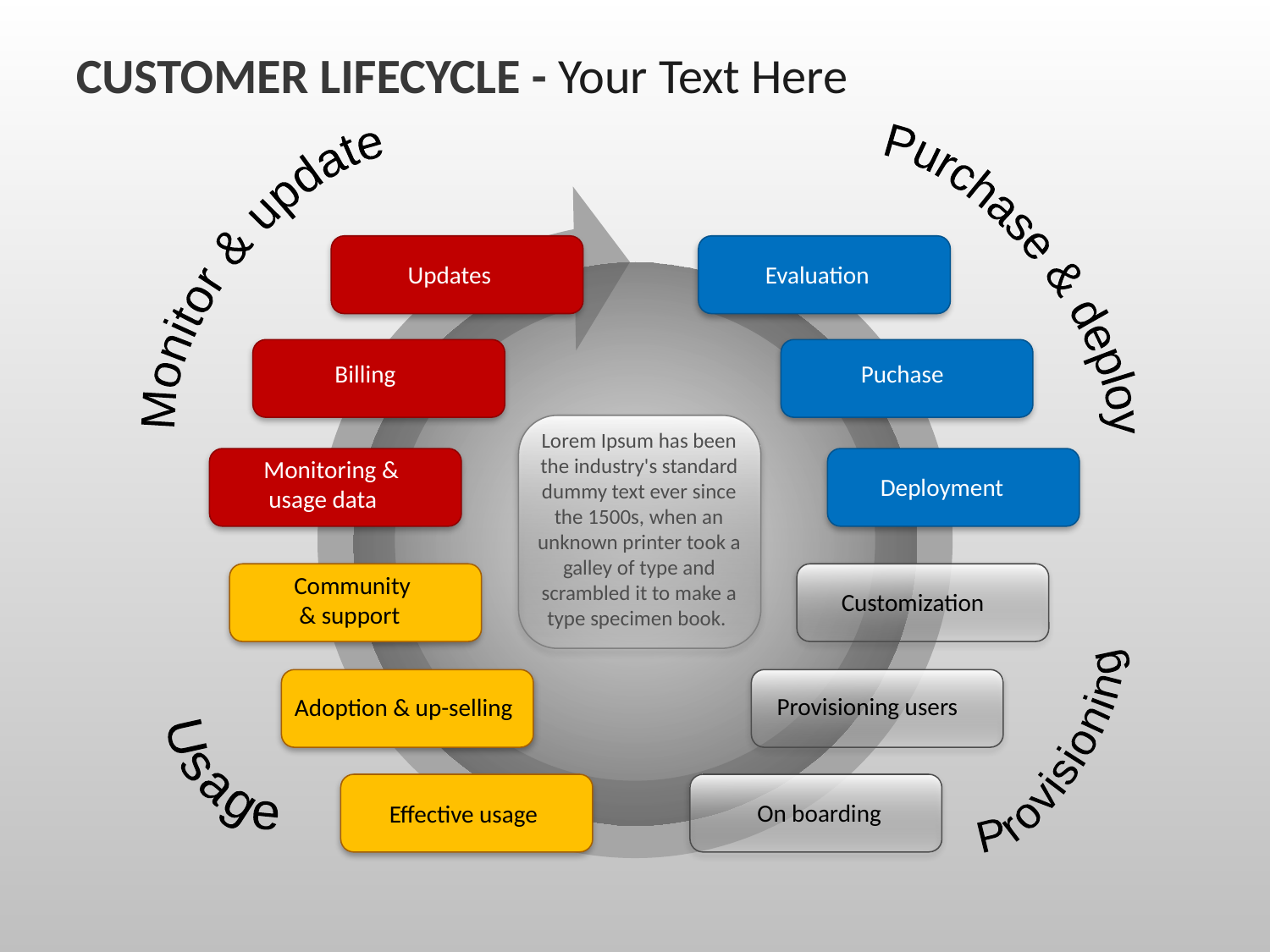

CUSTOMER LIFECYCLE - Your Text Here

Monitor & update
Purchase & deploy

Updates
Evaluation

Billing
Puchase

Lorem Ipsum has been the industry's standard dummy text ever since the 1500s, when an unknown printer took a galley of type and scrambled it to make a type specimen book.
Monitoring & usage data

Deployment

Community & support

Customization

Provisioning users
Adoption & up-selling
Provisioning
Usage

On boarding
Effective usage